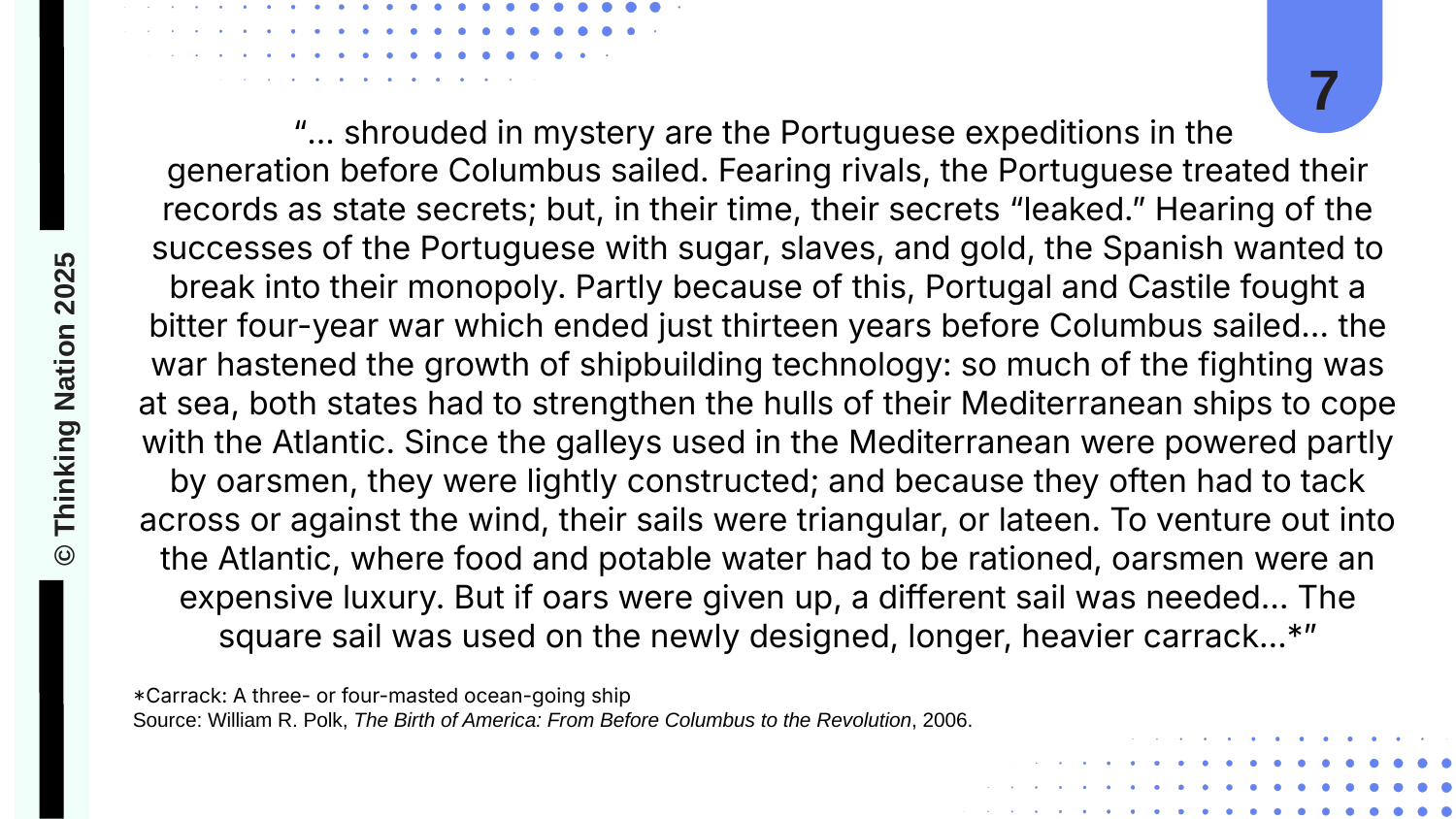

© Thinking Nation 2025

7
“... shrouded in mystery are the Portuguese expeditions in the
generation before Columbus sailed. Fearing rivals, the Portuguese treated their records as state secrets; but, in their time, their secrets “leaked.” Hearing of the successes of the Portuguese with sugar, slaves, and gold, the Spanish wanted to break into their monopoly. Partly because of this, Portugal and Castile fought a bitter four-year war which ended just thirteen years before Columbus sailed… the war hastened the growth of shipbuilding technology: so much of the fighting was at sea, both states had to strengthen the hulls of their Mediterranean ships to cope with the Atlantic. Since the galleys used in the Mediterranean were powered partly by oarsmen, they were lightly constructed; and because they often had to tack across or against the wind, their sails were triangular, or lateen. To venture out into the Atlantic, where food and potable water had to be rationed, oarsmen were an expensive luxury. But if oars were given up, a different sail was needed… The square sail was used on the newly designed, longer, heavier carrack…*”

*Carrack: A three- or four-masted ocean-going ship
Source: William R. Polk, The Birth of America: From Before Columbus to the Revolution, 2006.